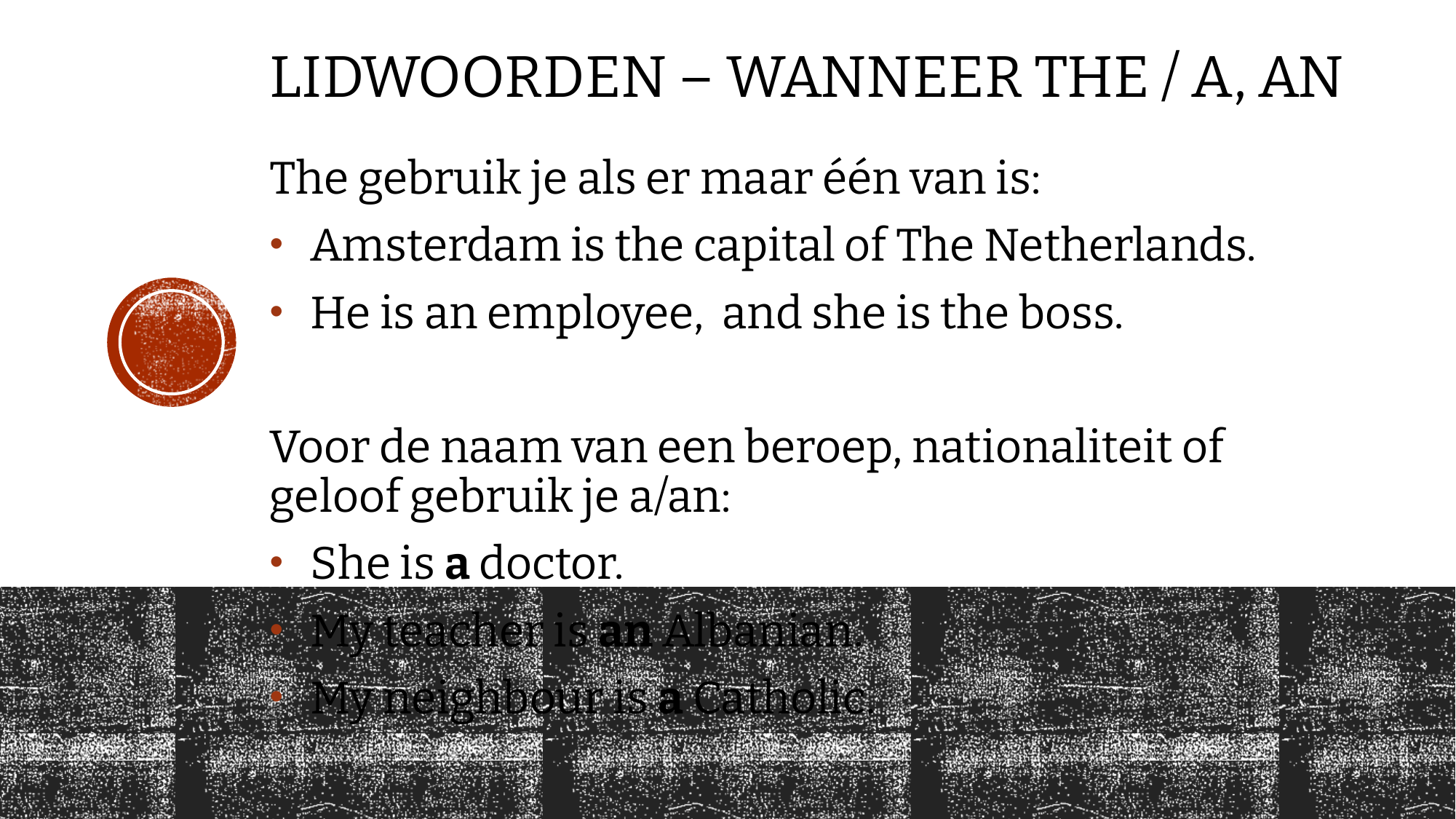

# Lidwoorden – wanneer the / a, an
The gebruik je als er maar één van is:
Amsterdam is the capital of The Netherlands.
He is an employee,  and she is the boss.

Voor de naam van een beroep, nationaliteit of geloof gebruik je a/an:
She is a doctor.
My teacher is an Albanian.
My neighbour is a Catholic.